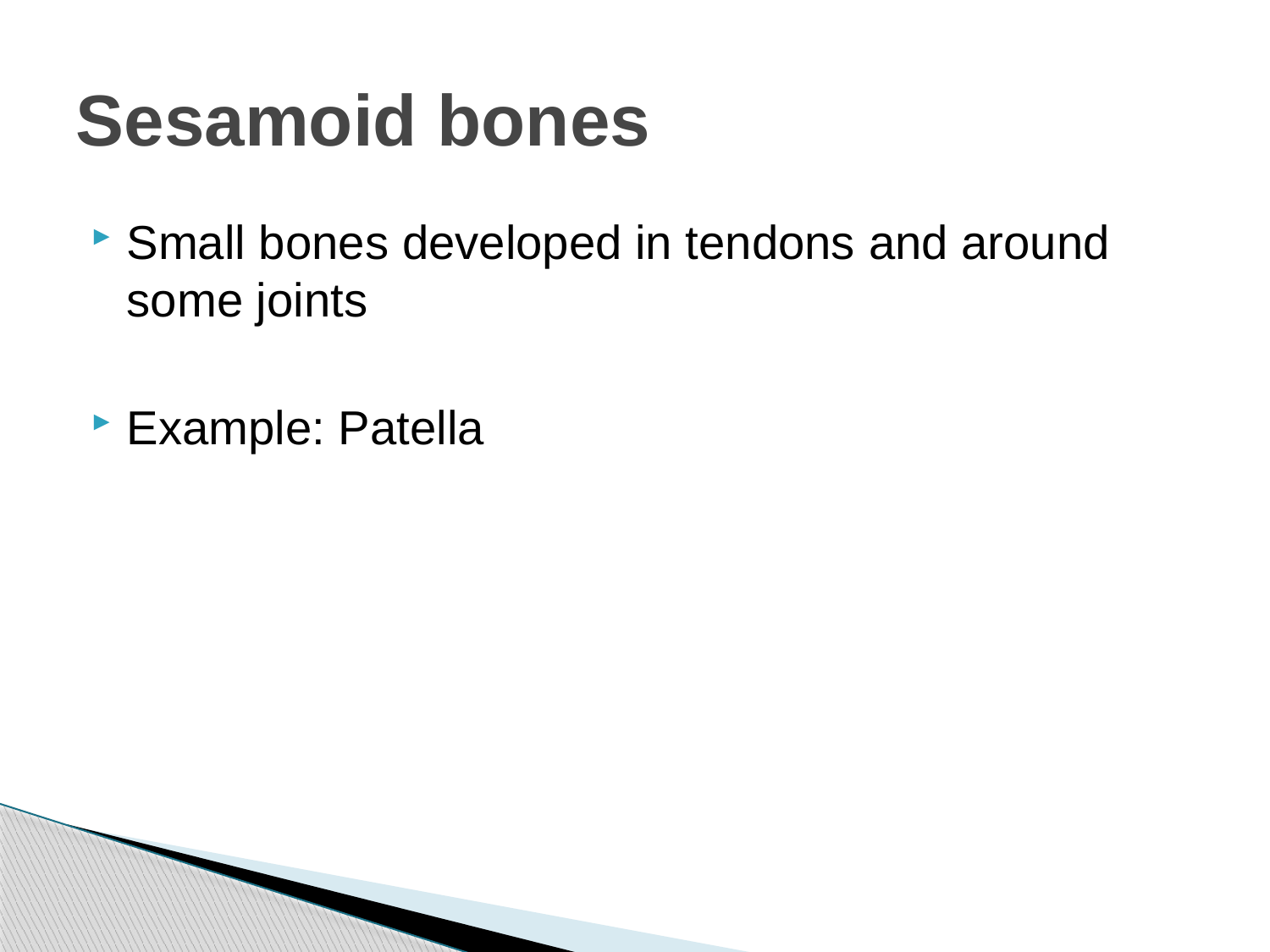

# Sesamoid bones
Small bones developed in tendons and around some joints

Example: Patella